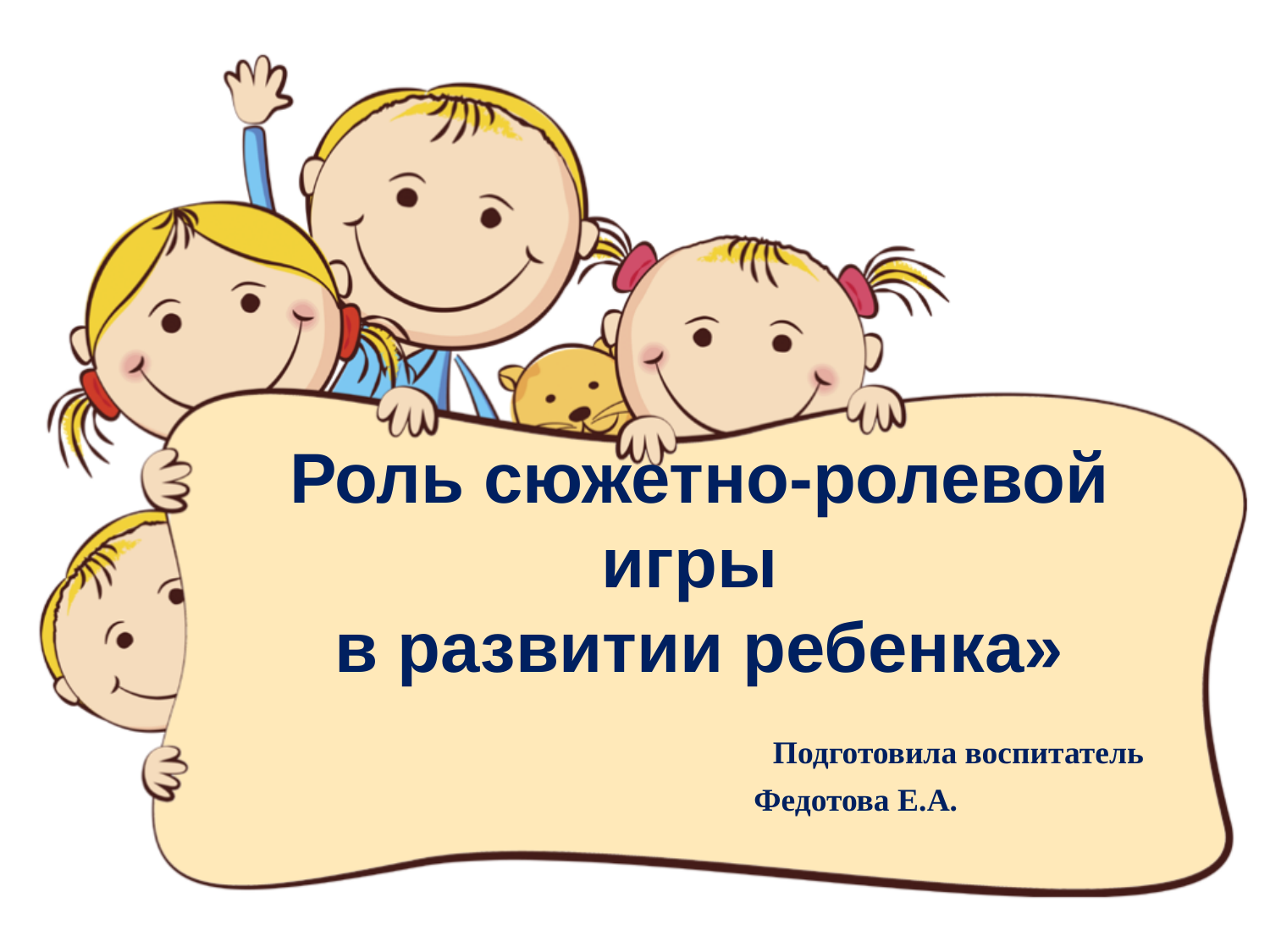

# Роль сюжетно-ролевой игры в развитии ребенка» Подготовила воспитатель Федотова Е.А.